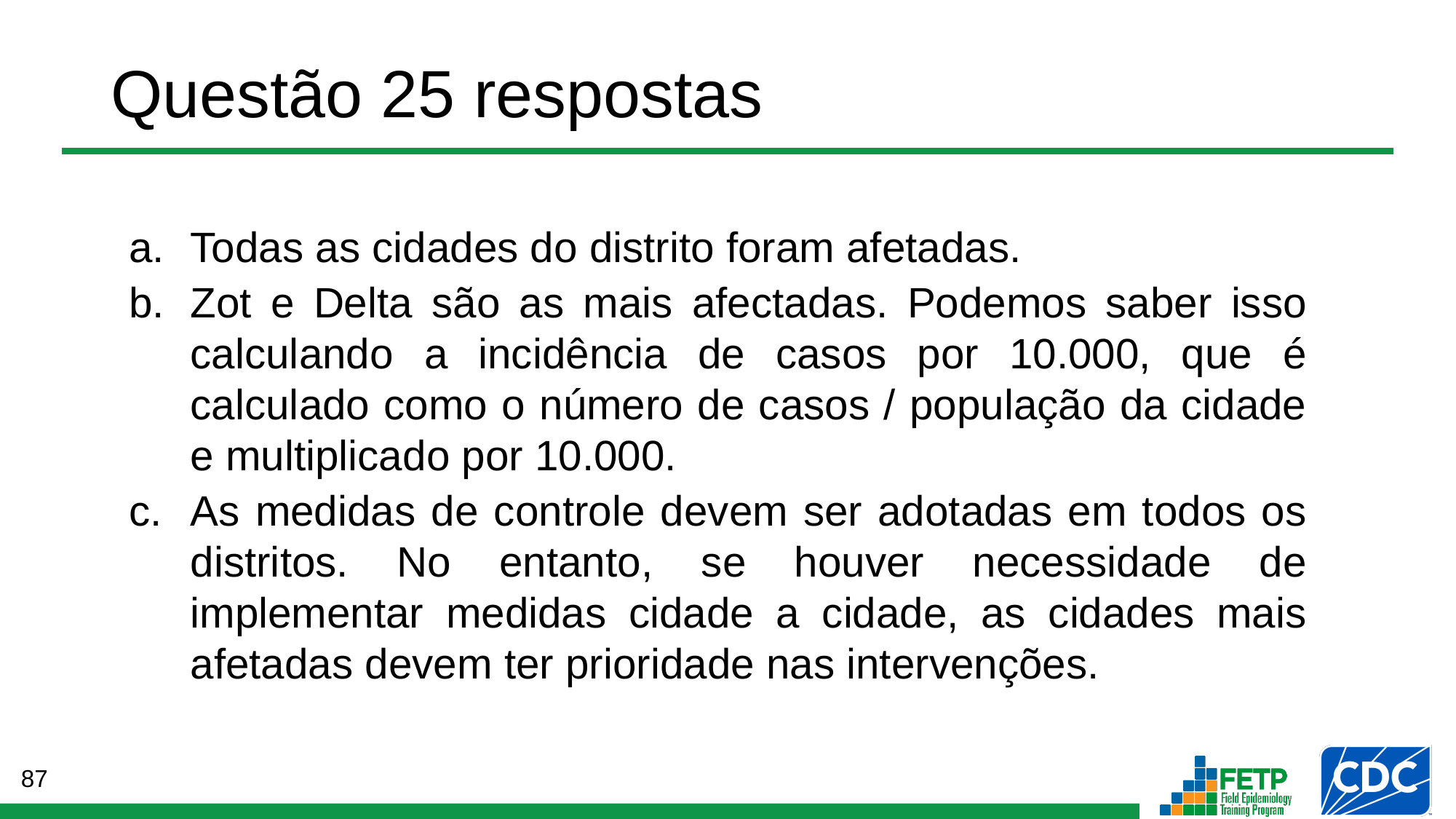

# Questão 25 respostas
Todas as cidades do distrito foram afetadas.
Zot e Delta são as mais afectadas. Podemos saber isso calculando a incidência de casos por 10.000, que é calculado como o número de casos / população da cidade e multiplicado por 10.000.
As medidas de controle devem ser adotadas em todos os distritos. No entanto, se houver necessidade de implementar medidas cidade a cidade, as cidades mais afetadas devem ter prioridade nas intervenções.